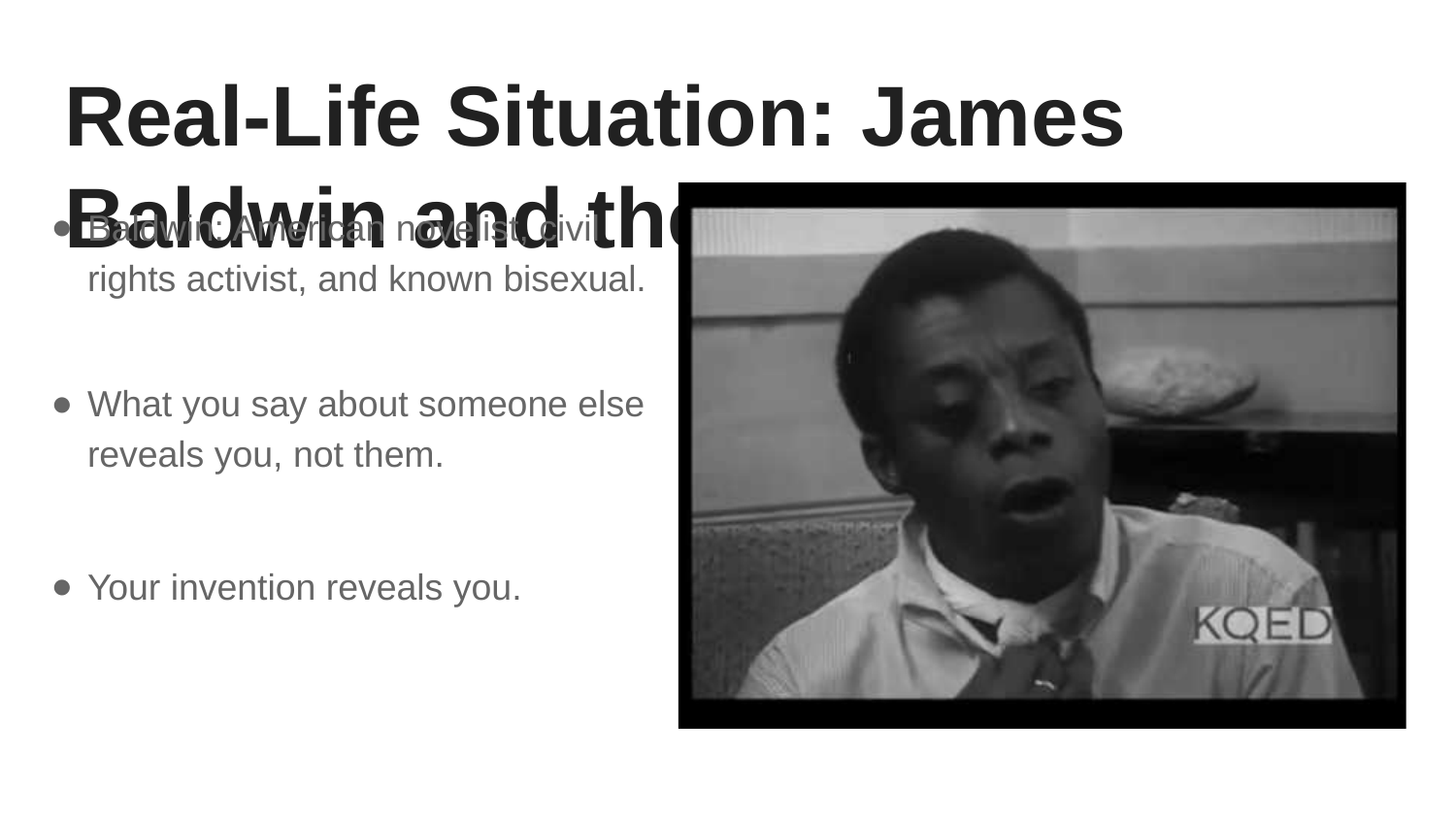

# Real-Life Situation: James Baldwin and the “N” Word

Baldwin: American novelist, civil rights activist, and known bisexual.
What you say about someone else reveals you, not them.
Your invention reveals you.